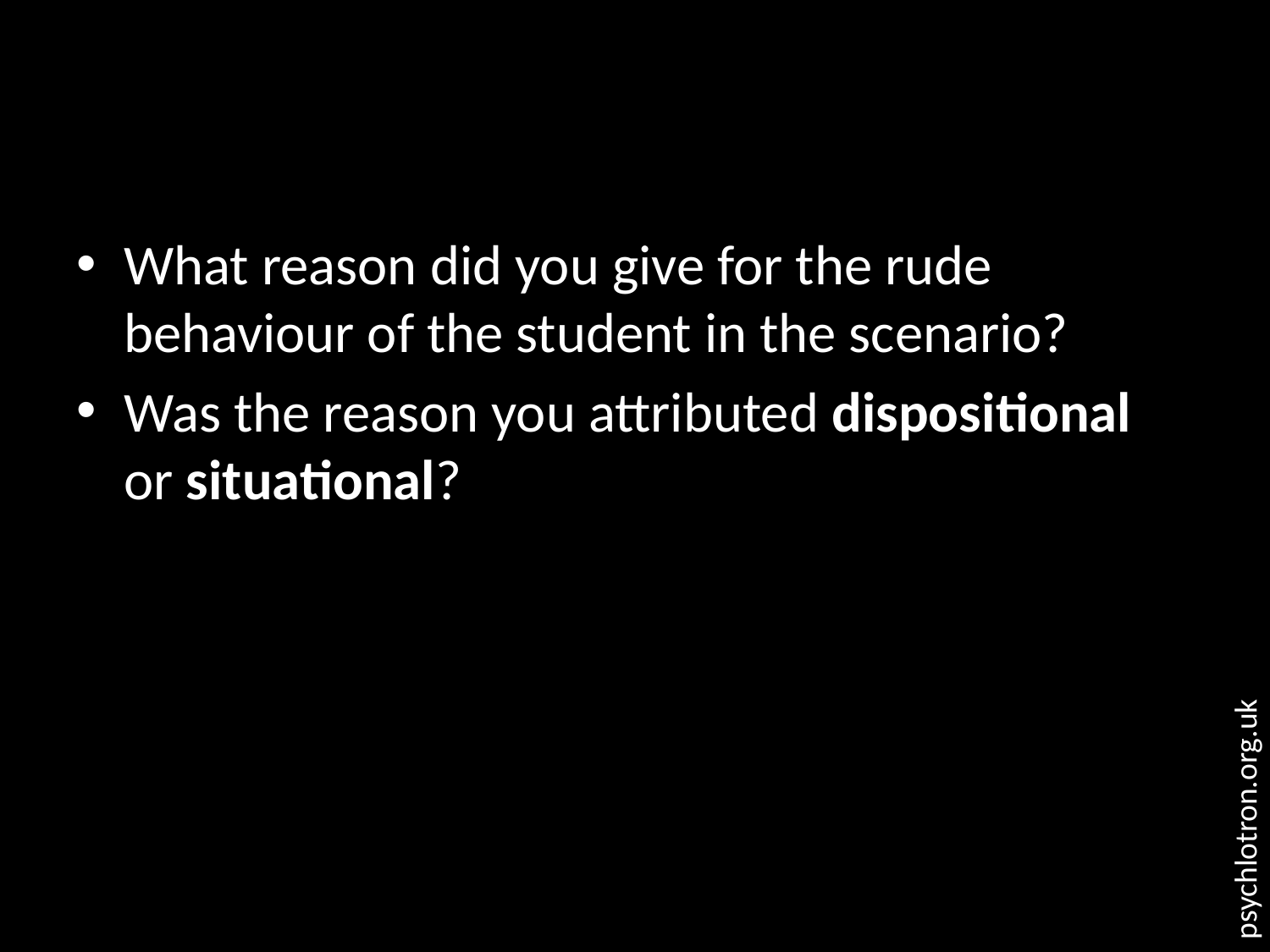

#
What reason did you give for the rude behaviour of the student in the scenario?
Was the reason you attributed dispositional or situational?